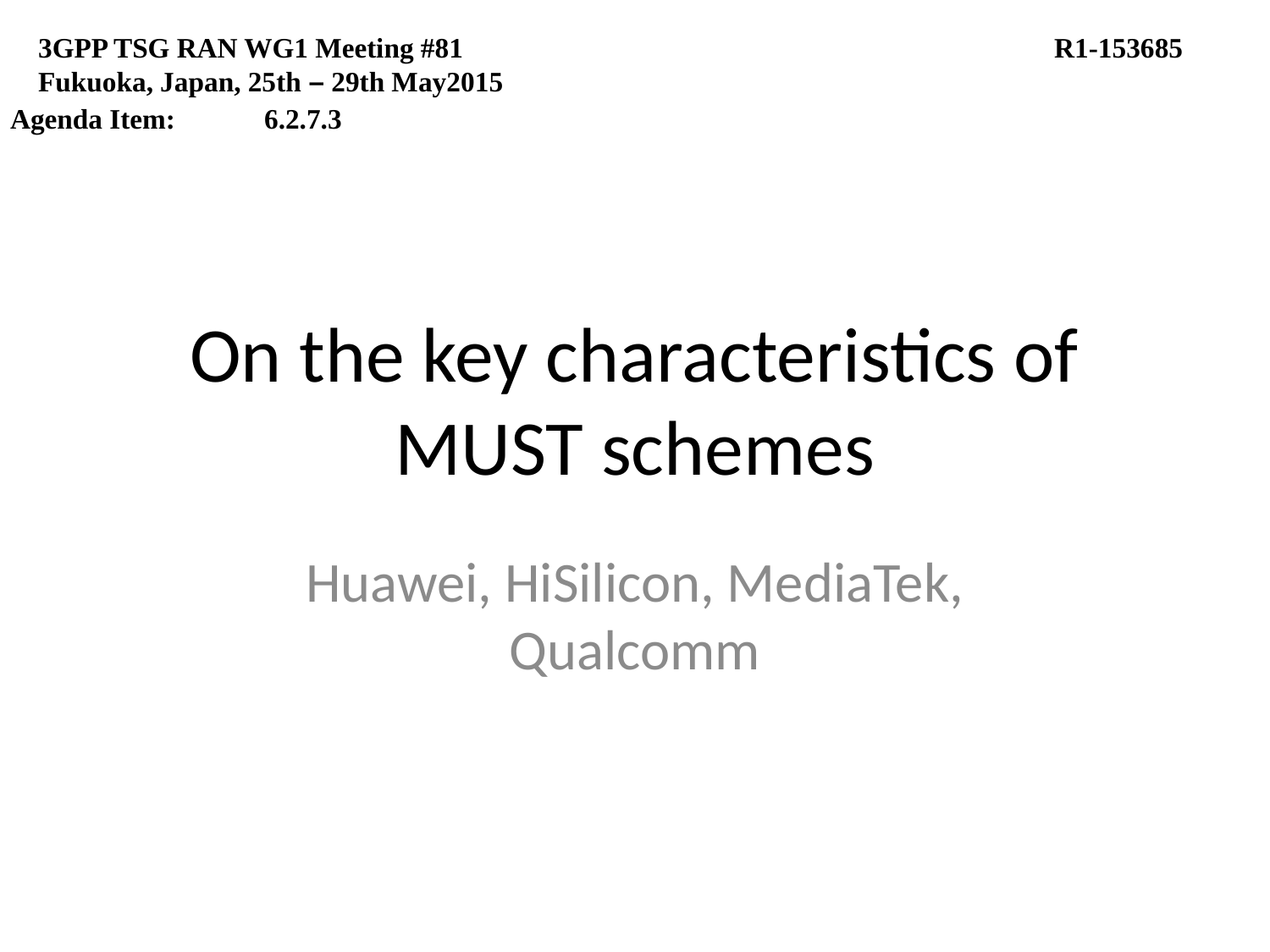

3GPP TSG RAN WG1 Meeting #81					R1-153685
Fukuoka, Japan, 25th – 29th May2015

Agenda Item:	6.2.7.3

# On the key characteristics of MUST schemes
Huawei, HiSilicon, MediaTek, Qualcomm